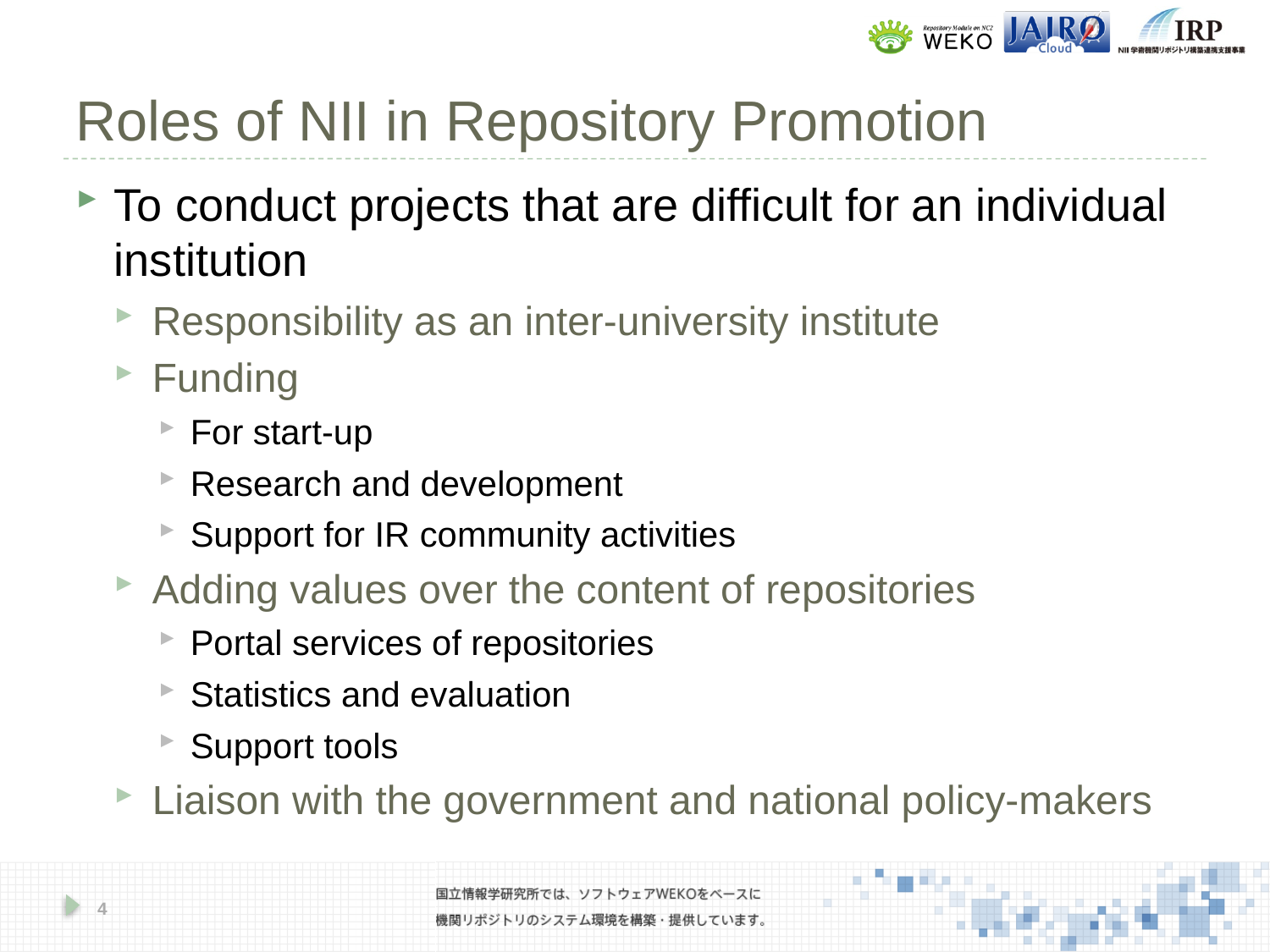

# Roles of NII in Repository Promotion
To conduct projects that are difficult for an individual institution
Responsibility as an inter-university institute
Funding
For start-up
Research and development
Support for IR community activities
Adding values over the content of repositories
Portal services of repositories
Statistics and evaluation
Support tools
Liaison with the government and national policy-makers

4